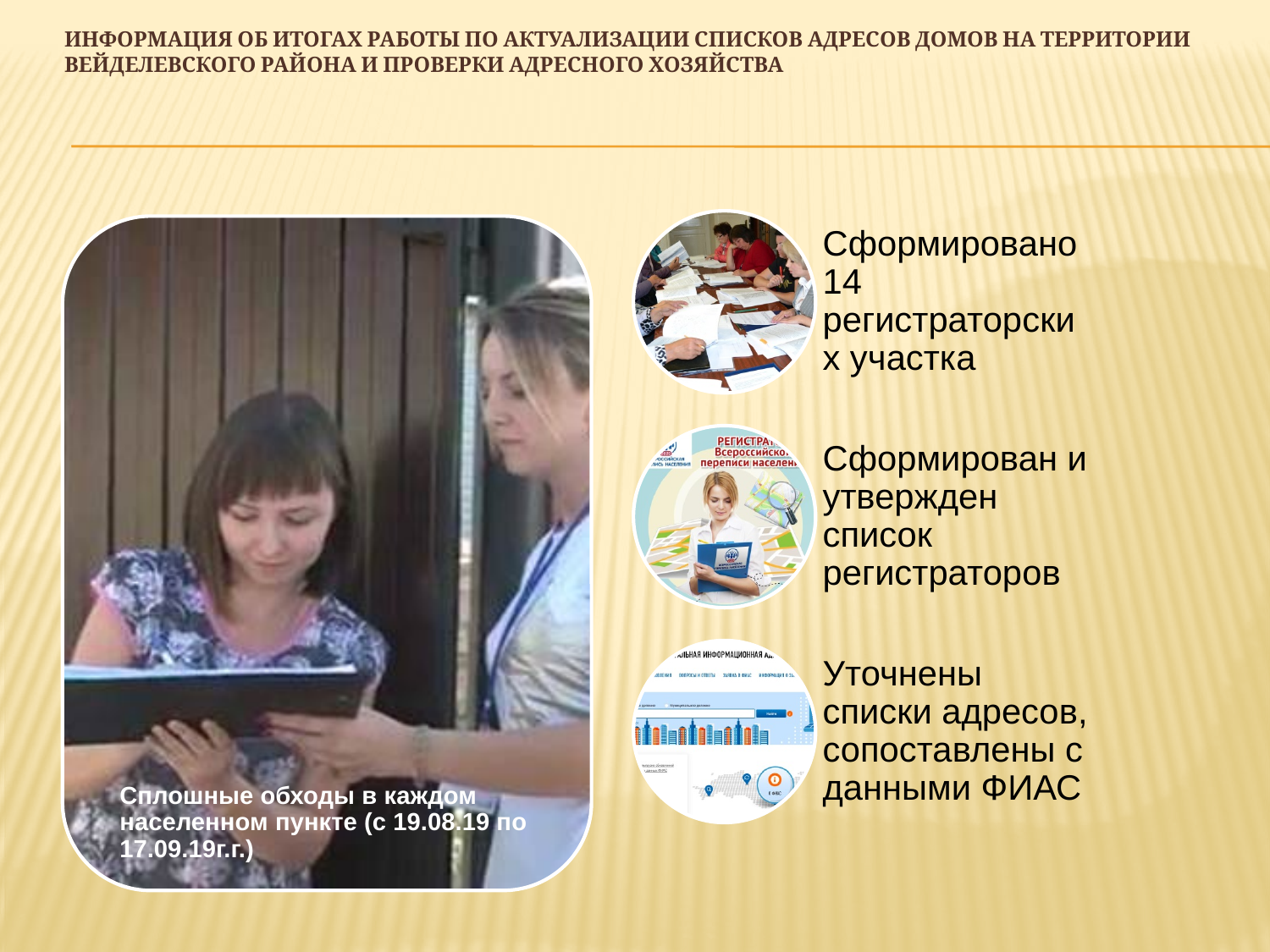

# Информация об итогах работы по актуализации списков адресов домов на территории Вейделевского района и проверки адресного хозяйства
Сплошные обходы в каждом населенном пункте (с 19.08.19 по 17.09.19г.г.)
Сформировано 14 регистраторских участка
Сформирован и утвержден список регистраторов
Уточнены списки адресов, сопоставлены с данными ФИАС